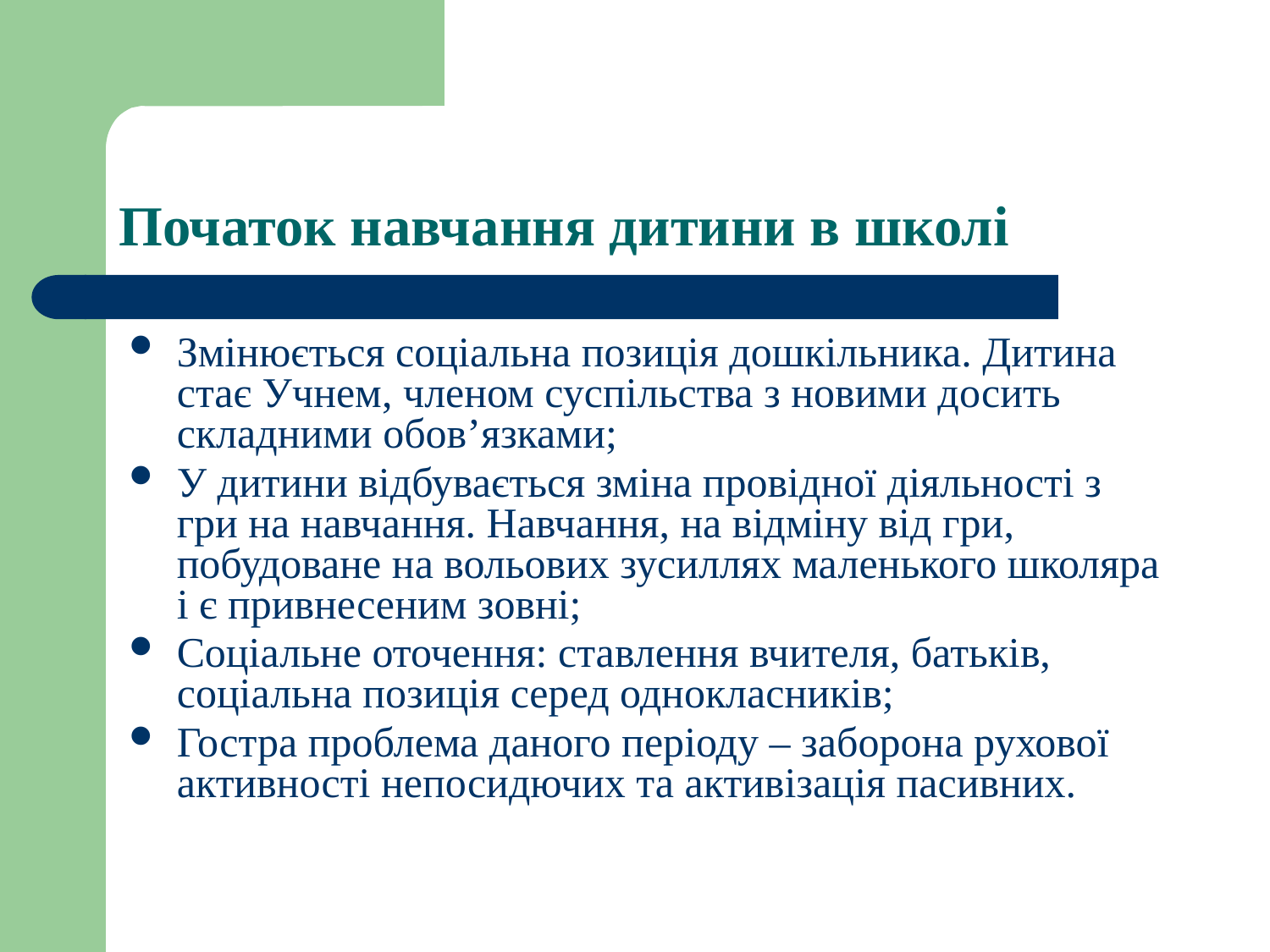

# Початок навчання дитини в школі
Змінюється соціальна позиція дошкільника. Дитина стає Учнем, членом суспільства з новими досить складними обов’язками;
У дитини відбувається зміна провідної діяльності з гри на навчання. Навчання, на відміну від гри, побудоване на вольових зусиллях маленького школяра і є привнесеним зовні;
Соціальне оточення: ставлення вчителя, батьків, соціальна позиція серед однокласників;
Гостра проблема даного періоду – заборона рухової активності непосидючих та активізація пасивних.